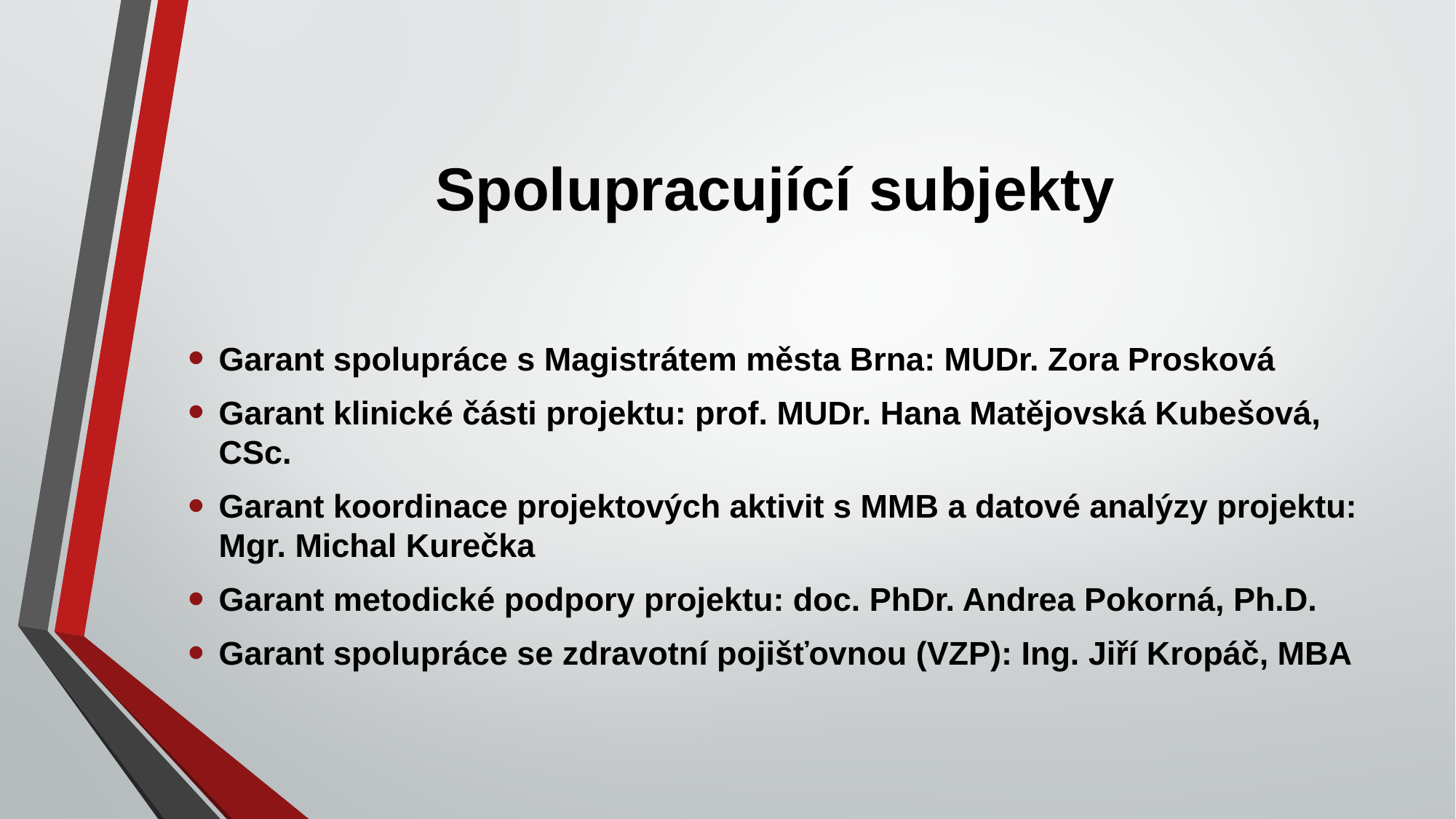

# Spolupracující subjekty
Garant spolupráce s Magistrátem města Brna: MUDr. Zora Prosková
Garant klinické části projektu: prof. MUDr. Hana Matějovská Kubešová, CSc.
Garant koordinace projektových aktivit s MMB a datové analýzy projektu: Mgr. Michal Kurečka
Garant metodické podpory projektu: doc. PhDr. Andrea Pokorná, Ph.D.
Garant spolupráce se zdravotní pojišťovnou (VZP): Ing. Jiří Kropáč, MBA